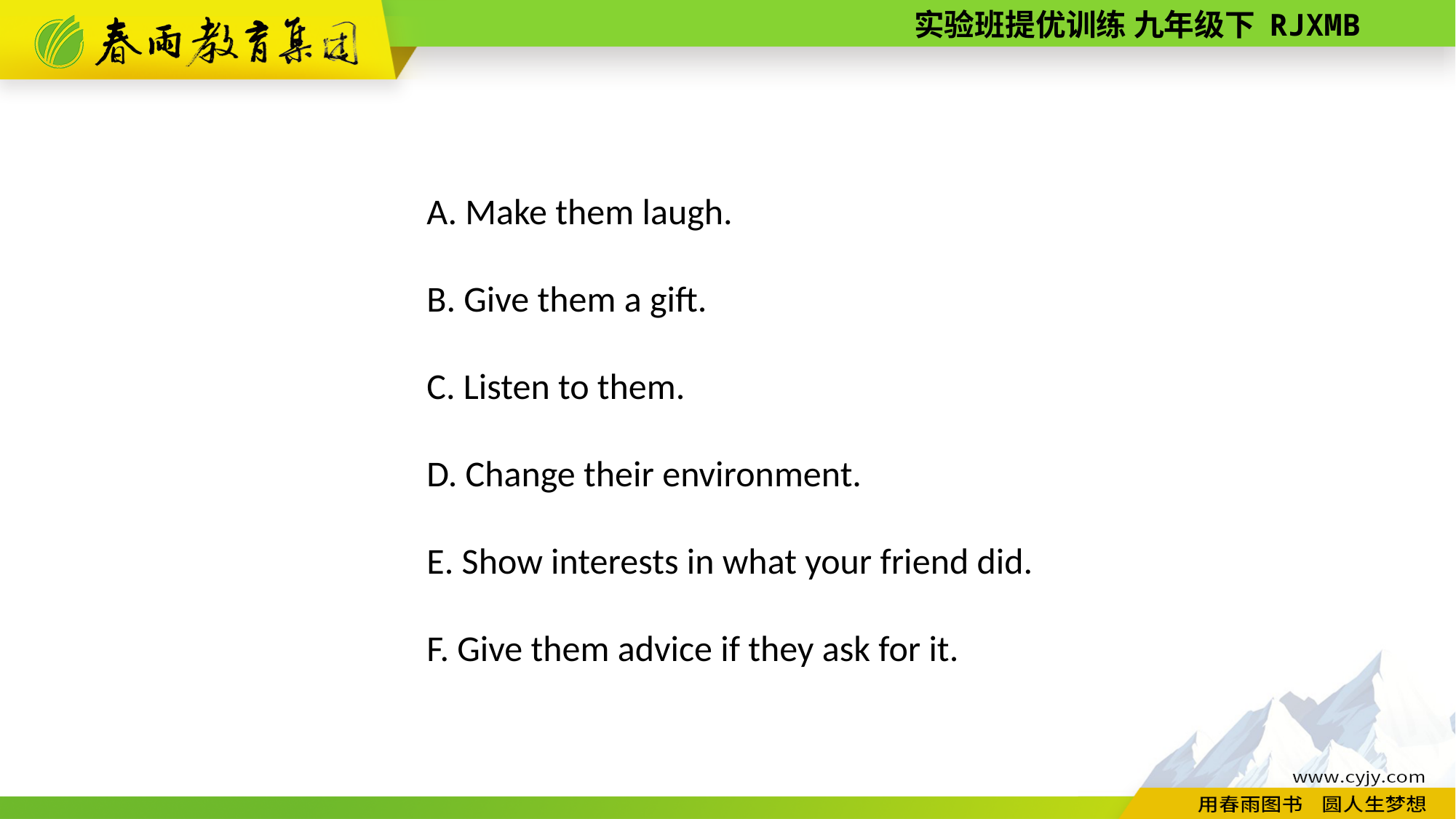

A. Make them laugh.
B. Give them a gift.
C. Listen to them.
D. Change their environment.
E. Show interests in what your friend did.
F. Give them advice if they ask for it.